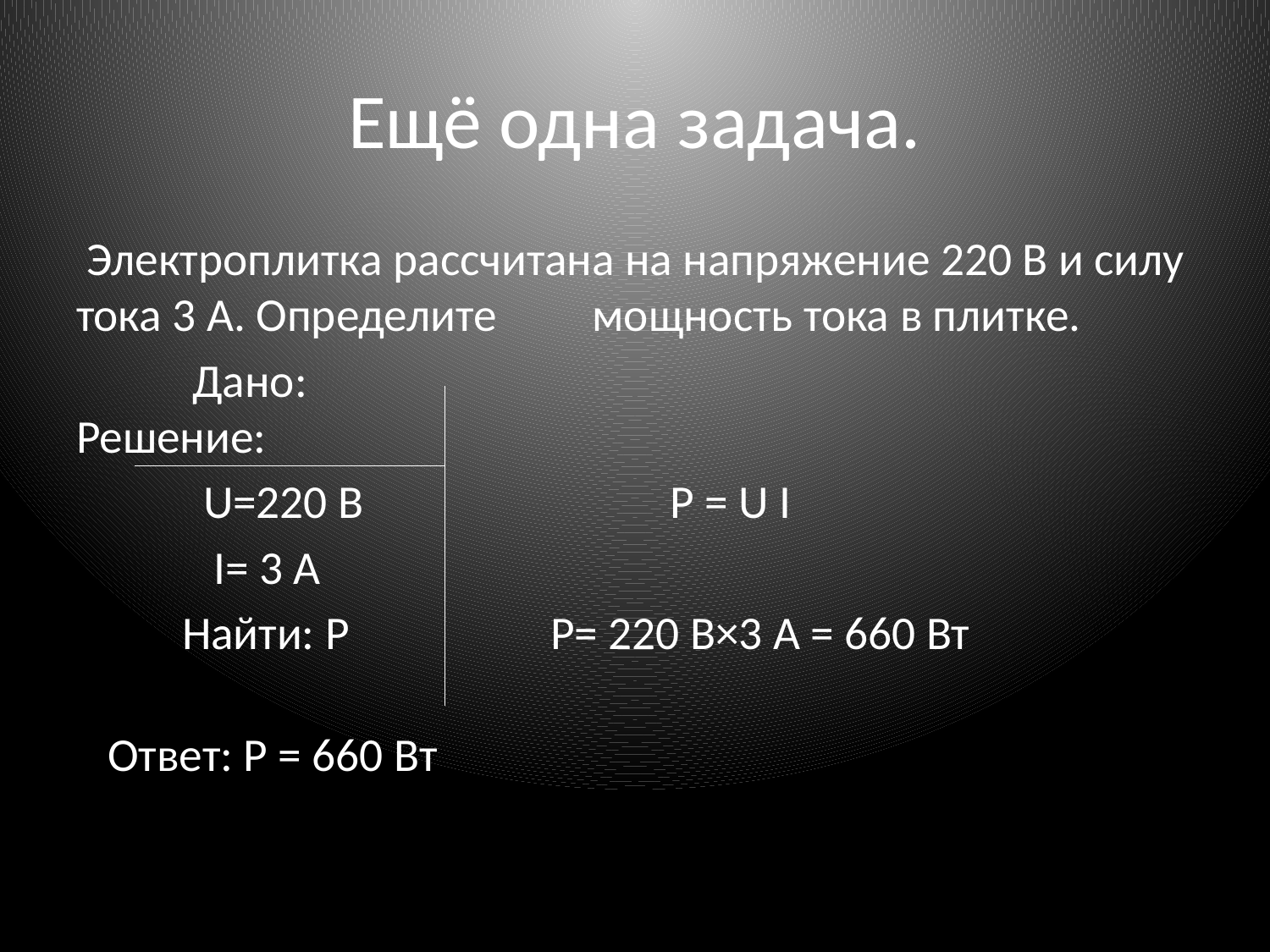

# Ещё одна задача.
 Электроплитка рассчитана на напряжение 220 В и силу тока 3 А. Определите         мощность тока в плитке.
           Дано:                                  Решение:
            U=220 B                             P = U I
             I= 3 A
          Найти: Р                   P= 220 B×3 A = 660 Вт
   Ответ: Р = 660 Вт